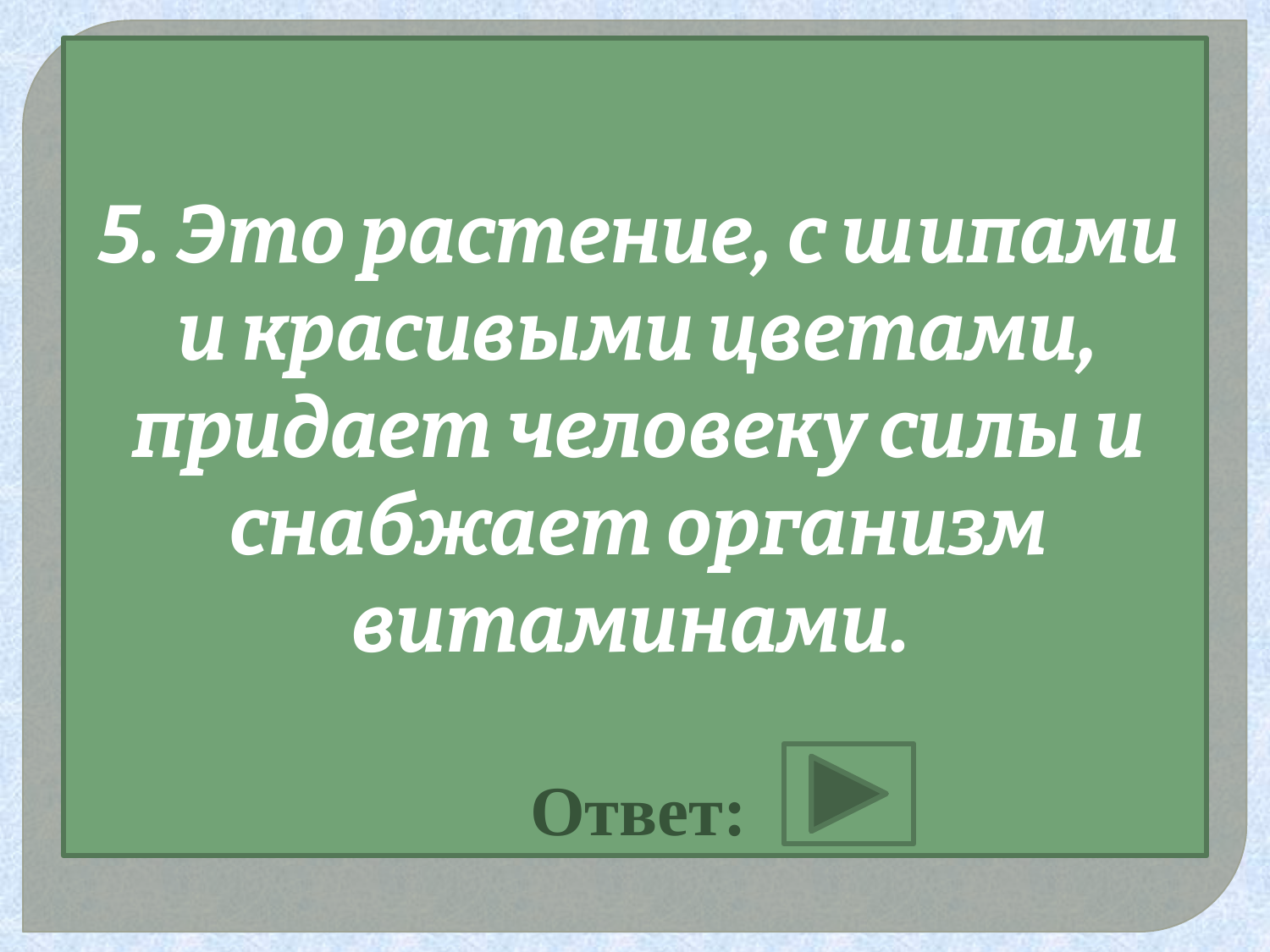

# 5. Это растение, с шипами и красивыми цветами, придает человеку силы и снабжает организм витаминами. Ответ: